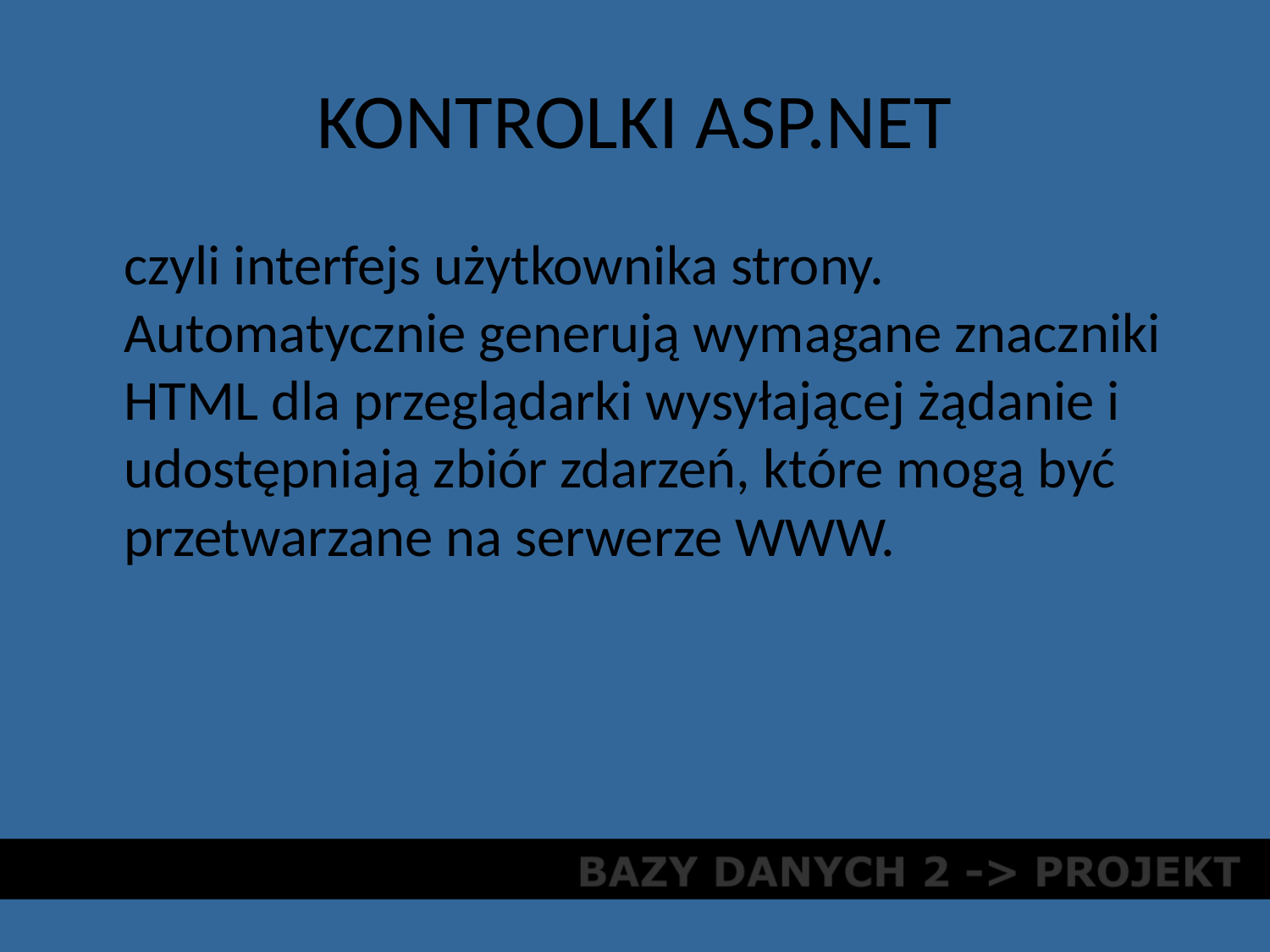

# KONTROLKI ASP.NET
	czyli interfejs użytkownika strony. Automatycznie generują wymagane znaczniki HTML dla przeglądarki wysyłającej żądanie i udostępniają zbiór zdarzeń, które mogą być przetwarzane na serwerze WWW.